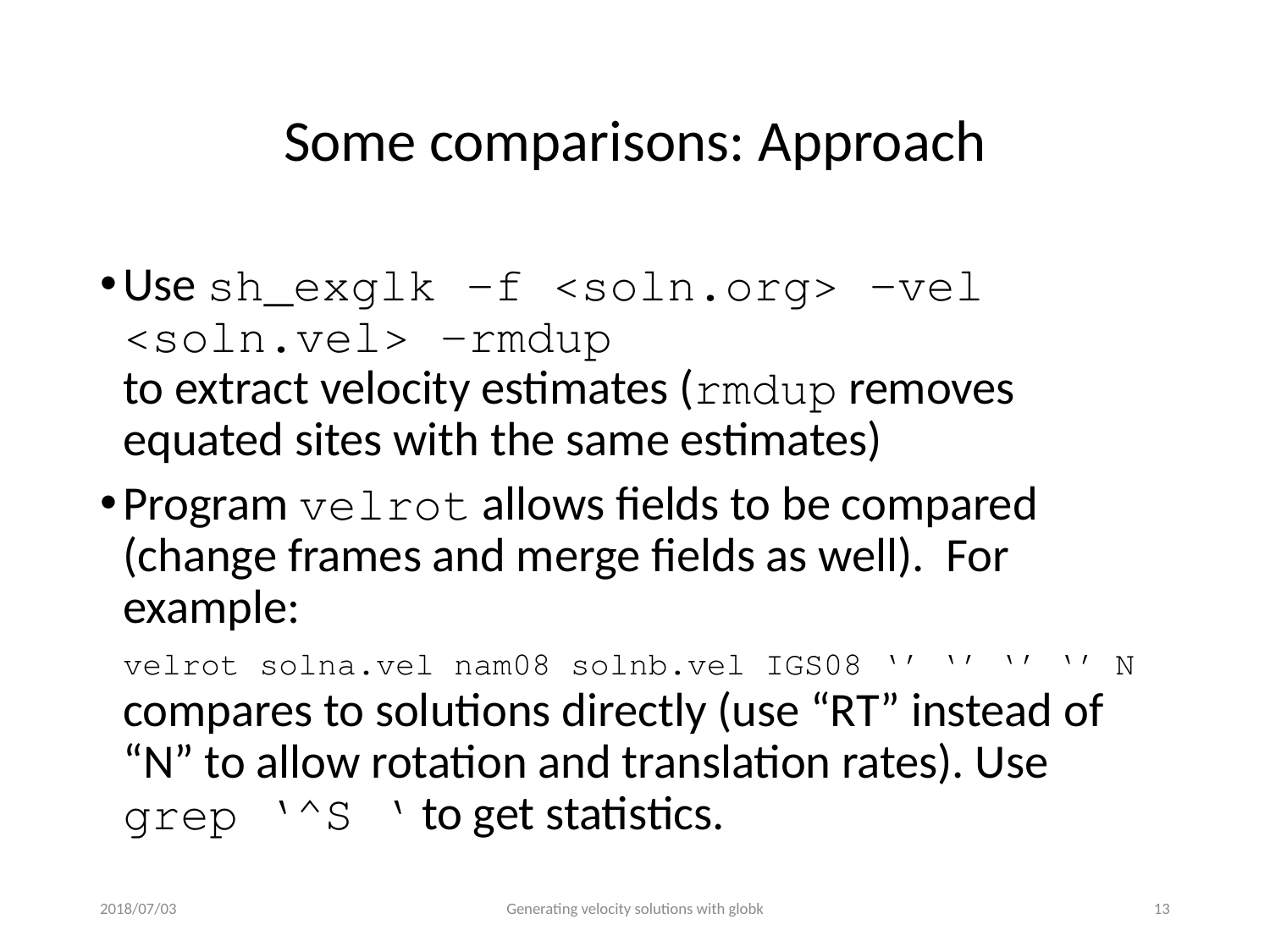

# Some comparisons: Approach
Use sh_exglk -f <soln.org> -vel <soln.vel> -rmdup
to extract velocity estimates (rmdup removes equated sites with the same estimates)
Program velrot allows fields to be compared (change frames and merge fields as well).  For example:
velrot solna.vel nam08 solnb.vel IGS08 ‘’ ‘’ ‘’ ‘’ N
compares to solutions directly (use “RT” instead of “N” to allow rotation and translation rates). Use grep ‘^S ‘ to get statistics.
2018/07/03
Generating velocity solutions with globk
13